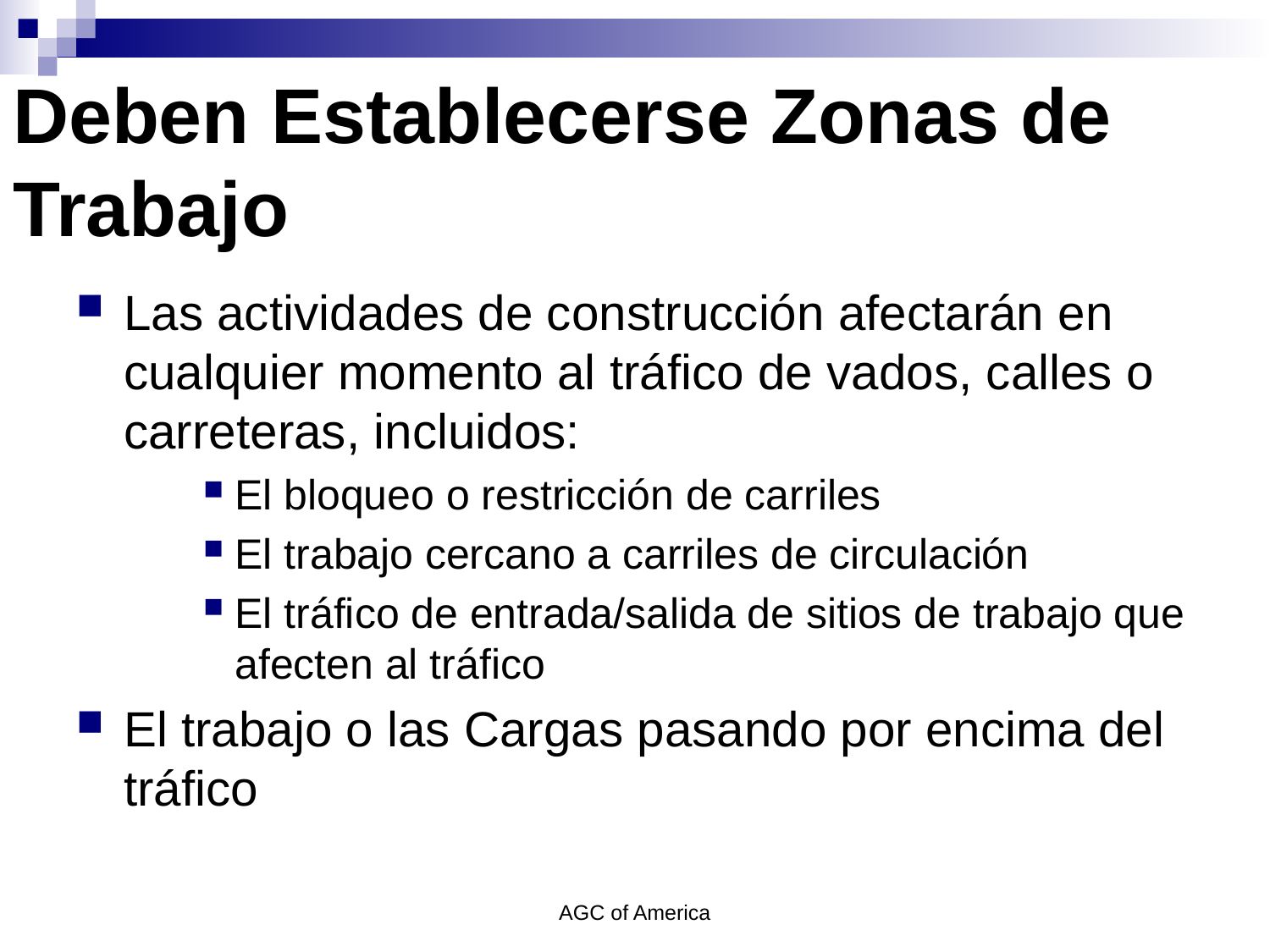

# Deben Establecerse Zonas de Trabajo
Las actividades de construcción afectarán en cualquier momento al tráfico de vados, calles o carreteras, incluidos:
El bloqueo o restricción de carriles
El trabajo cercano a carriles de circulación
El tráfico de entrada/salida de sitios de trabajo que afecten al tráfico
El trabajo o las Cargas pasando por encima del tráfico
AGC of America